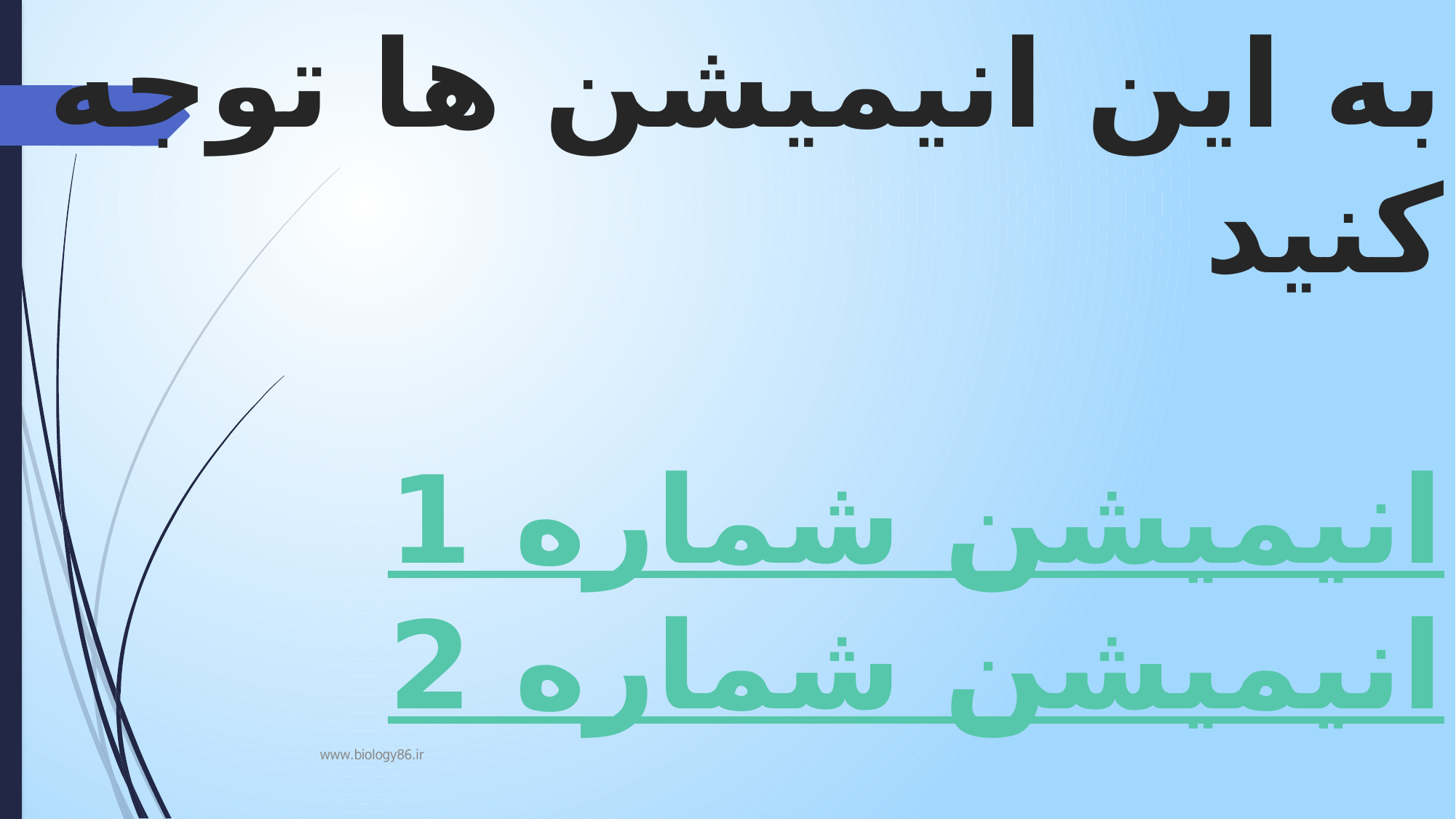

# به این انیمیشن ها توجه کنید انیمیشن شماره 1 انیمیشن شماره 2
www.biology86.ir